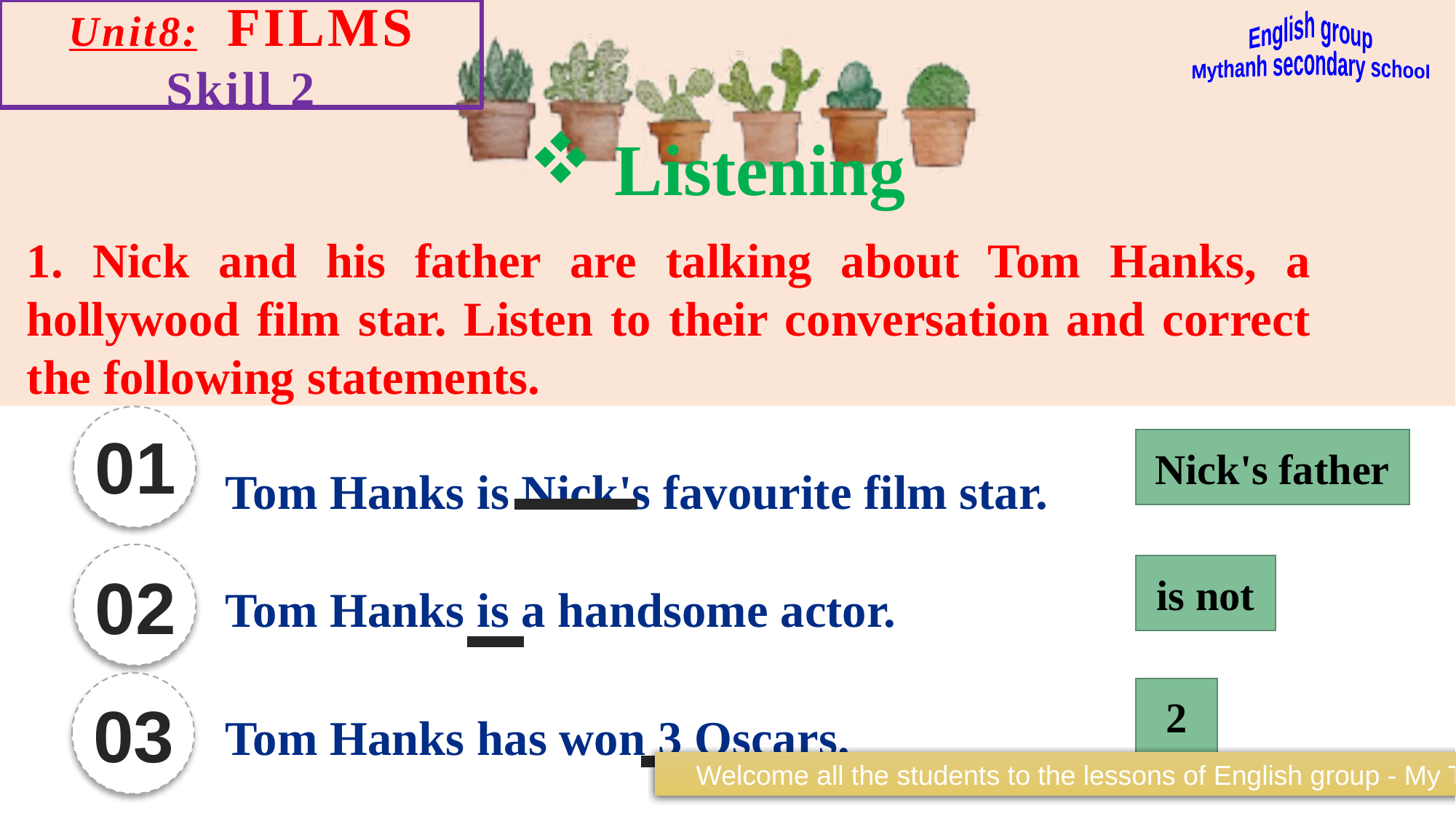

Unit8:  FILMS
Skill 2
English group
Mythanh secondary school
 Listening
1. Nick and his father are talking about Tom Hanks, a hollywood film star. Listen to their conversation and correct the following statements.
01

Tom Hanks is Nick's favourite film star.
Nick's father

02
Tom Hanks is a handsome actor.

is not

03
Tom Hanks has won 3 Oscars.

2

    Welcome all the students to the lessons of English group - My Thanh Secondary school.